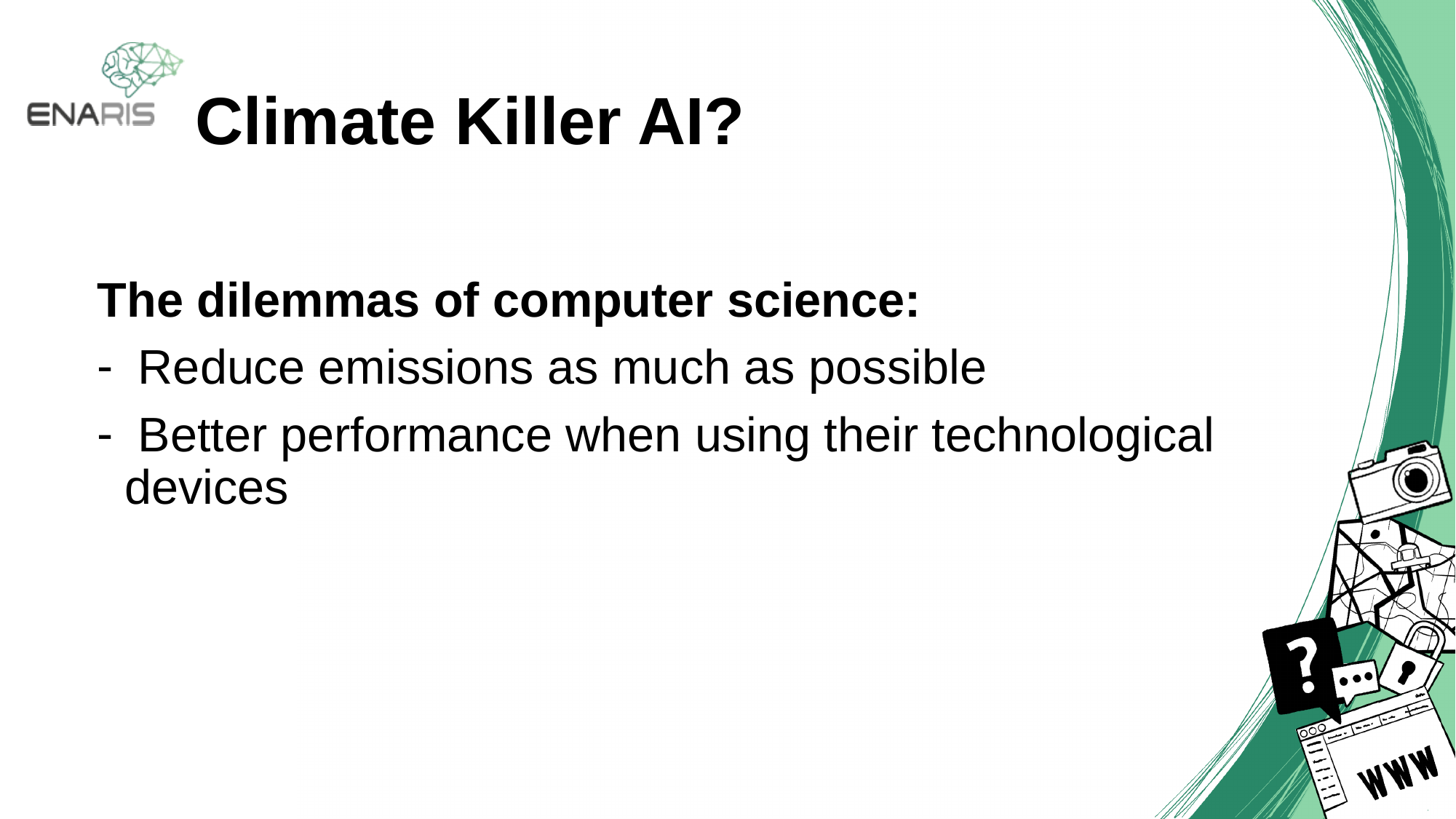

# Climate Killer AI?
The dilemmas of computer science:
 Reduce emissions as much as possible
 Better performance when using their technological devices